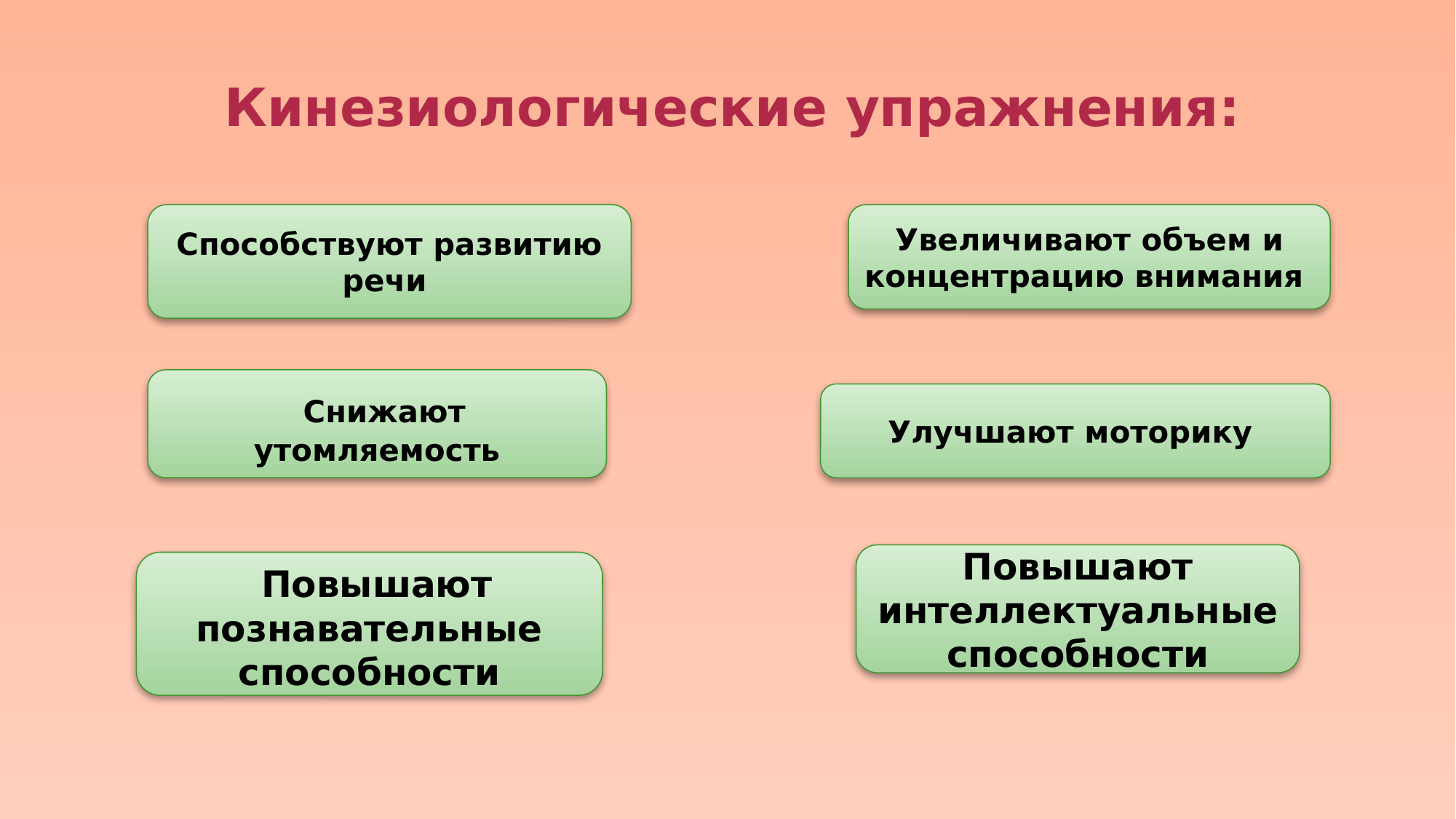

# Кинезиологические упражнения:
Увеличивают объем и концентрацию внимания
Способствуют развитию речи
 Снижают утомляемость
Улучшают моторику
Повышают интеллектуальные способности
 Повышают познавательные способности